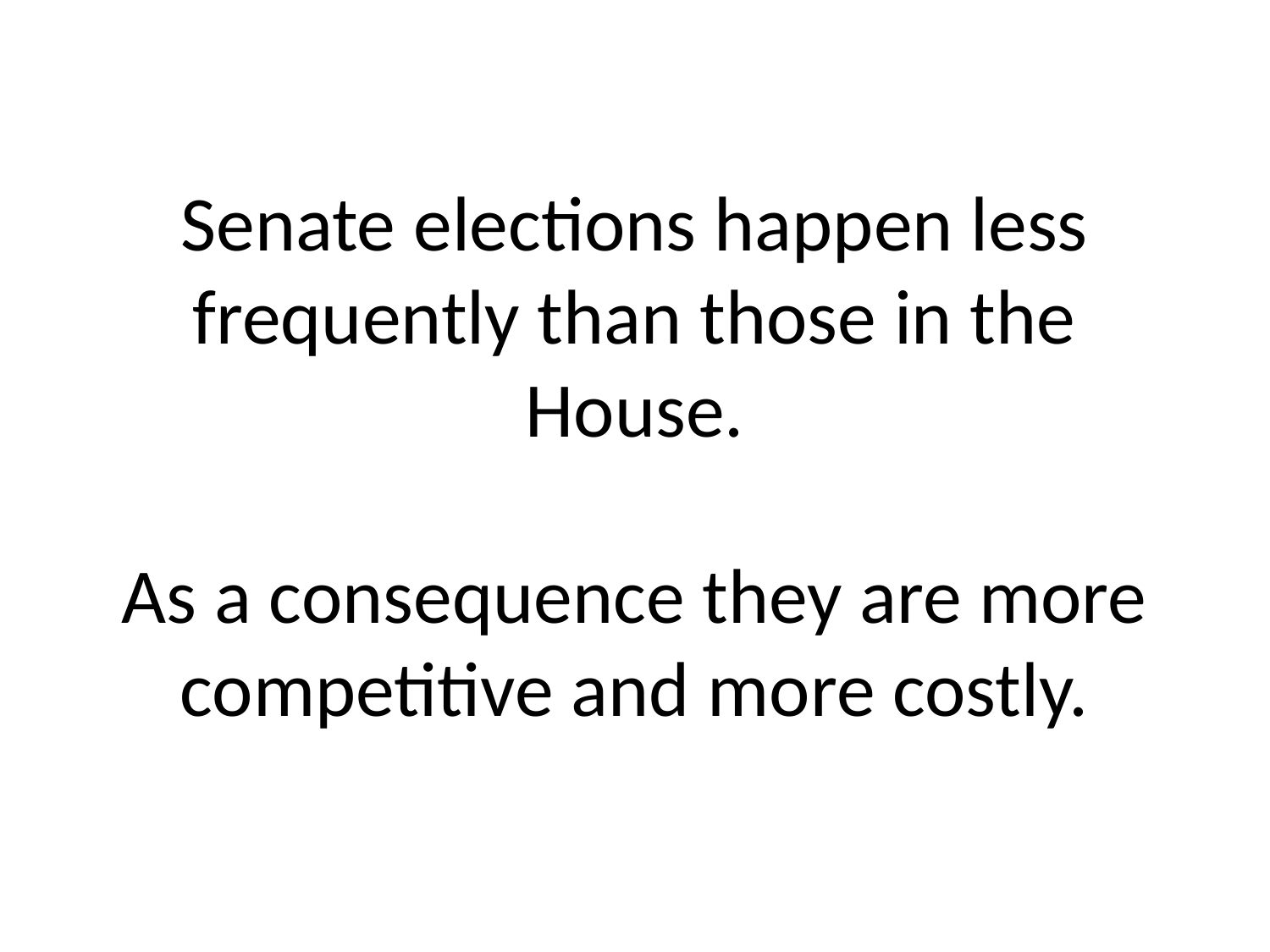

# Senate elections happen less frequently than those in the House. As a consequence they are more competitive and more costly.